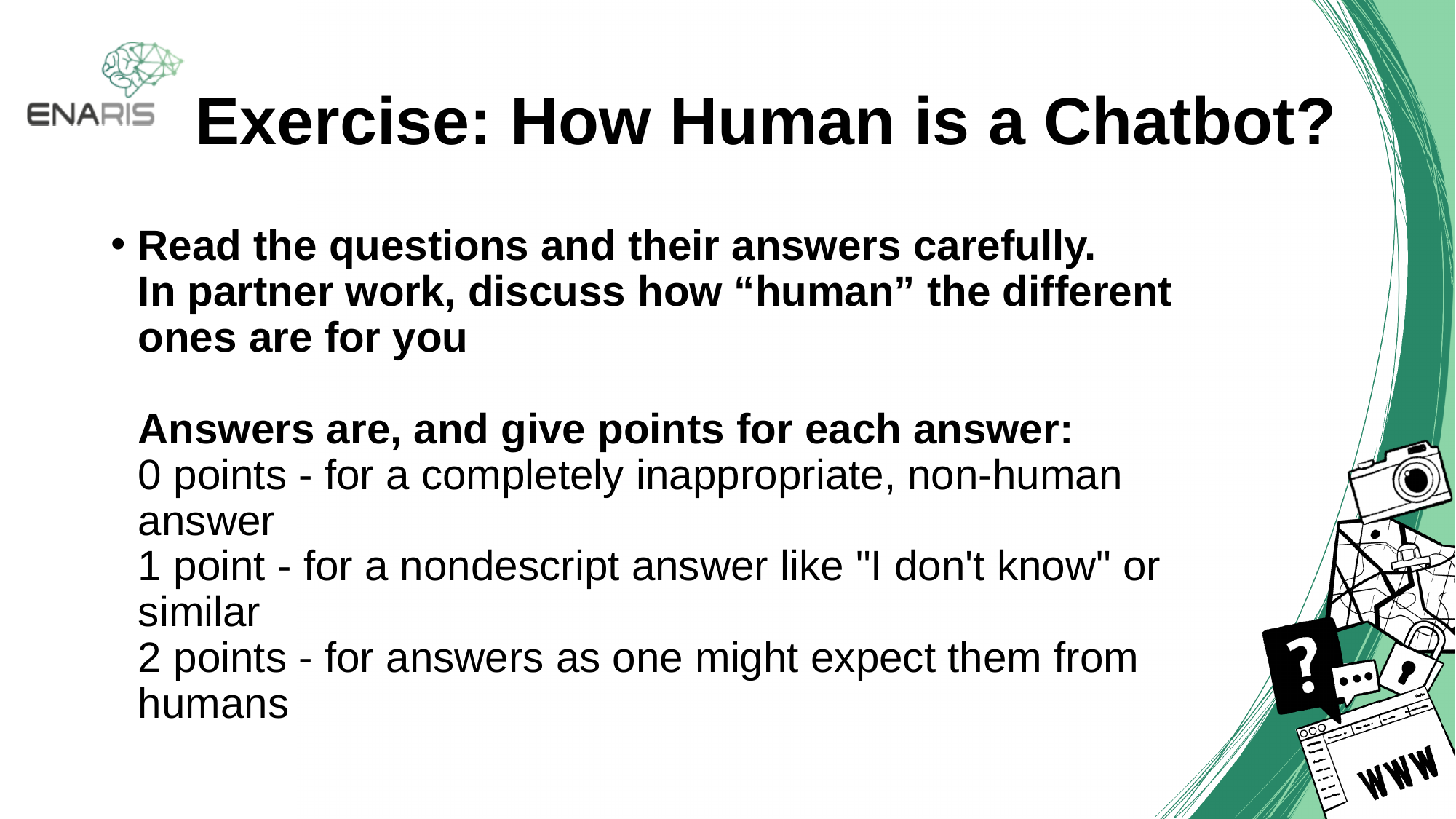

# Exercise: How Human is a Chatbot?
Read the questions and their answers carefully.
In partner work, discuss how “human” the different ones are for you
Answers are, and give points for each answer:
0 points - for a completely inappropriate, non-human answer
1 point - for a nondescript answer like "I don't know" or similar
2 points - for answers as one might expect them from humans